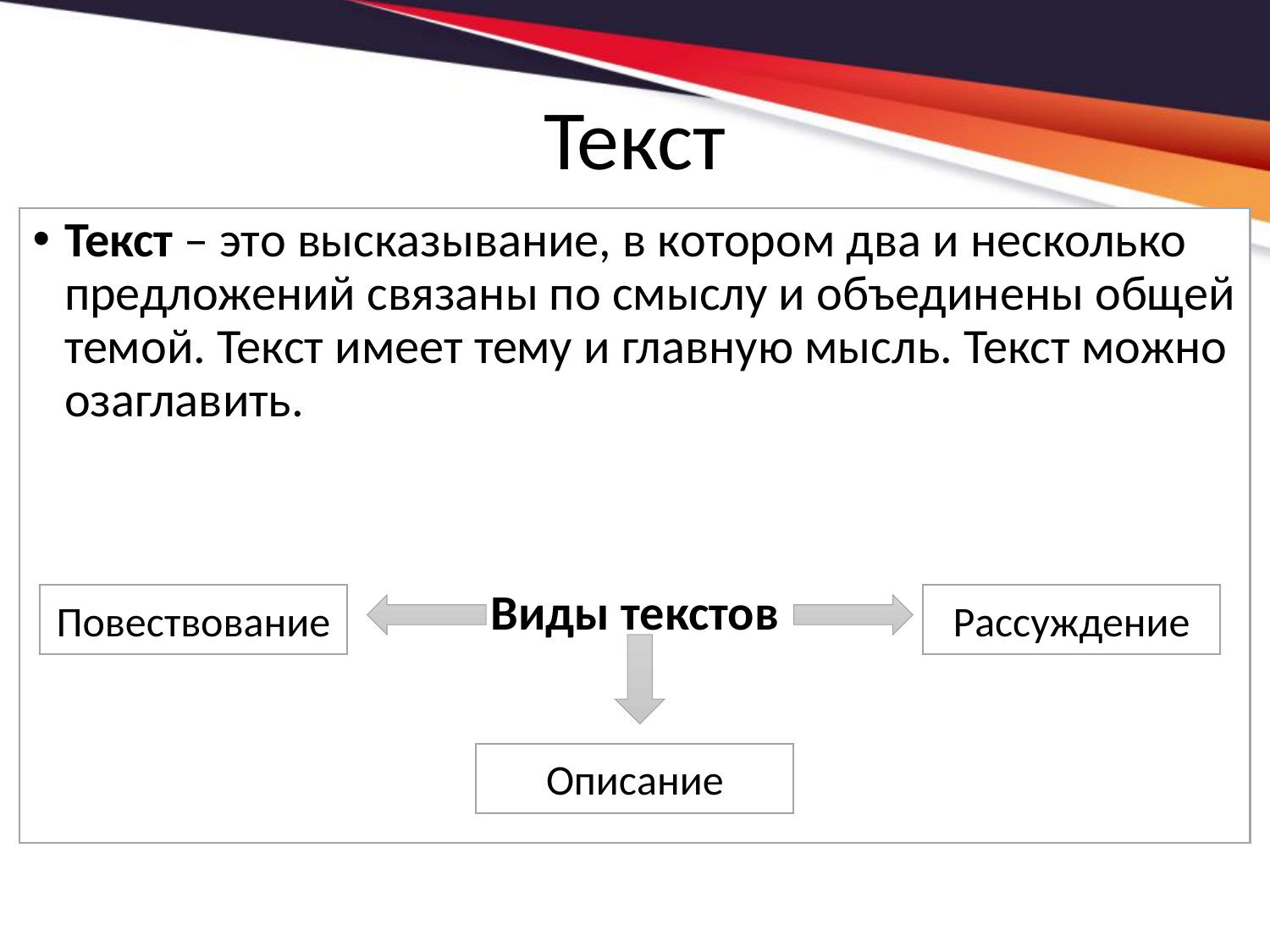

# Текст
Текст – это высказывание, в котором два и несколько предложений связаны по смыслу и объединены общей темой. Текст имеет тему и главную мысль. Текст можно озаглавить.

Виды текстов
Повествование
Рассуждение

Описание